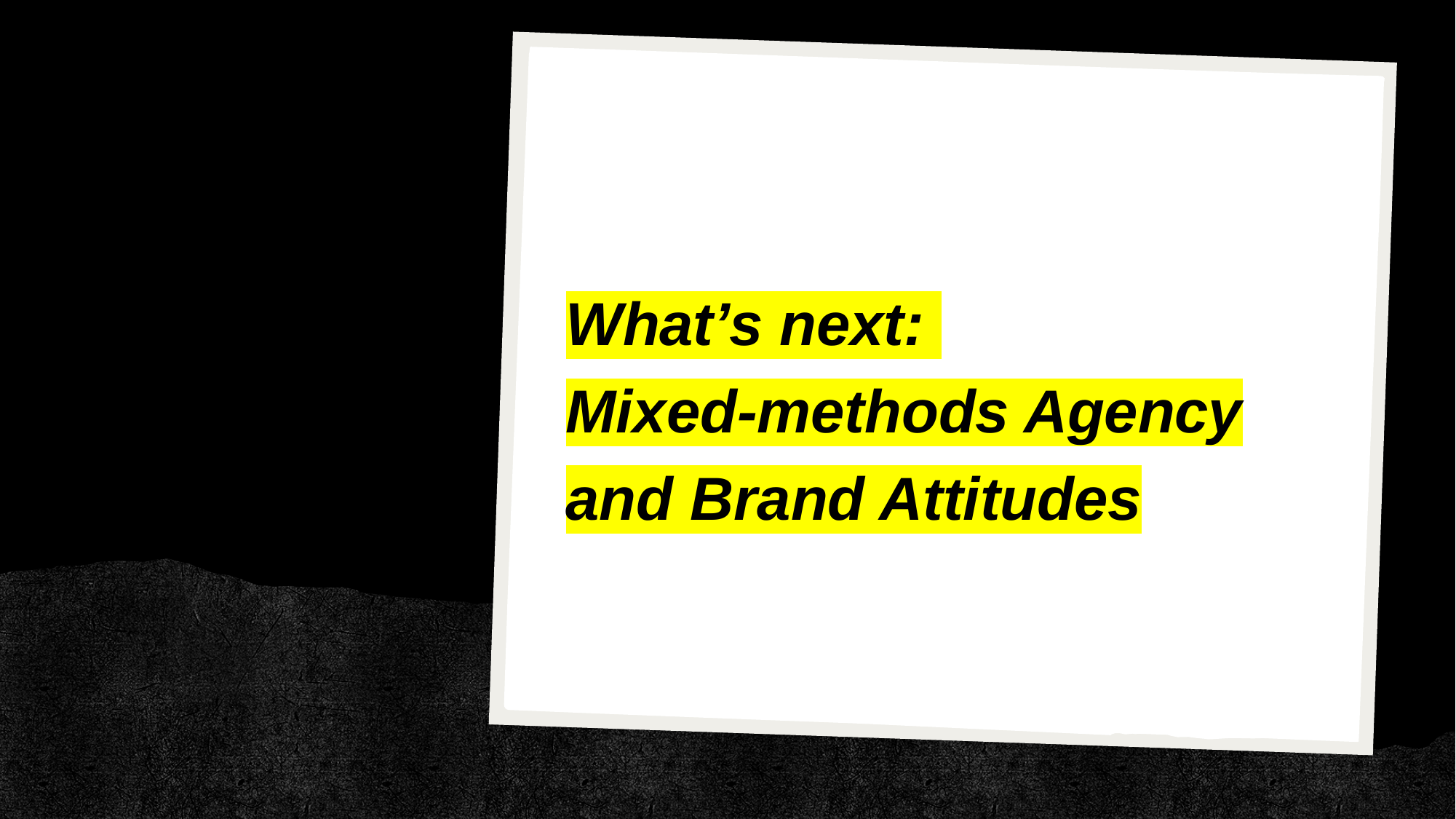

# What’s next: Mixed-methods Agency and Brand Attitudes